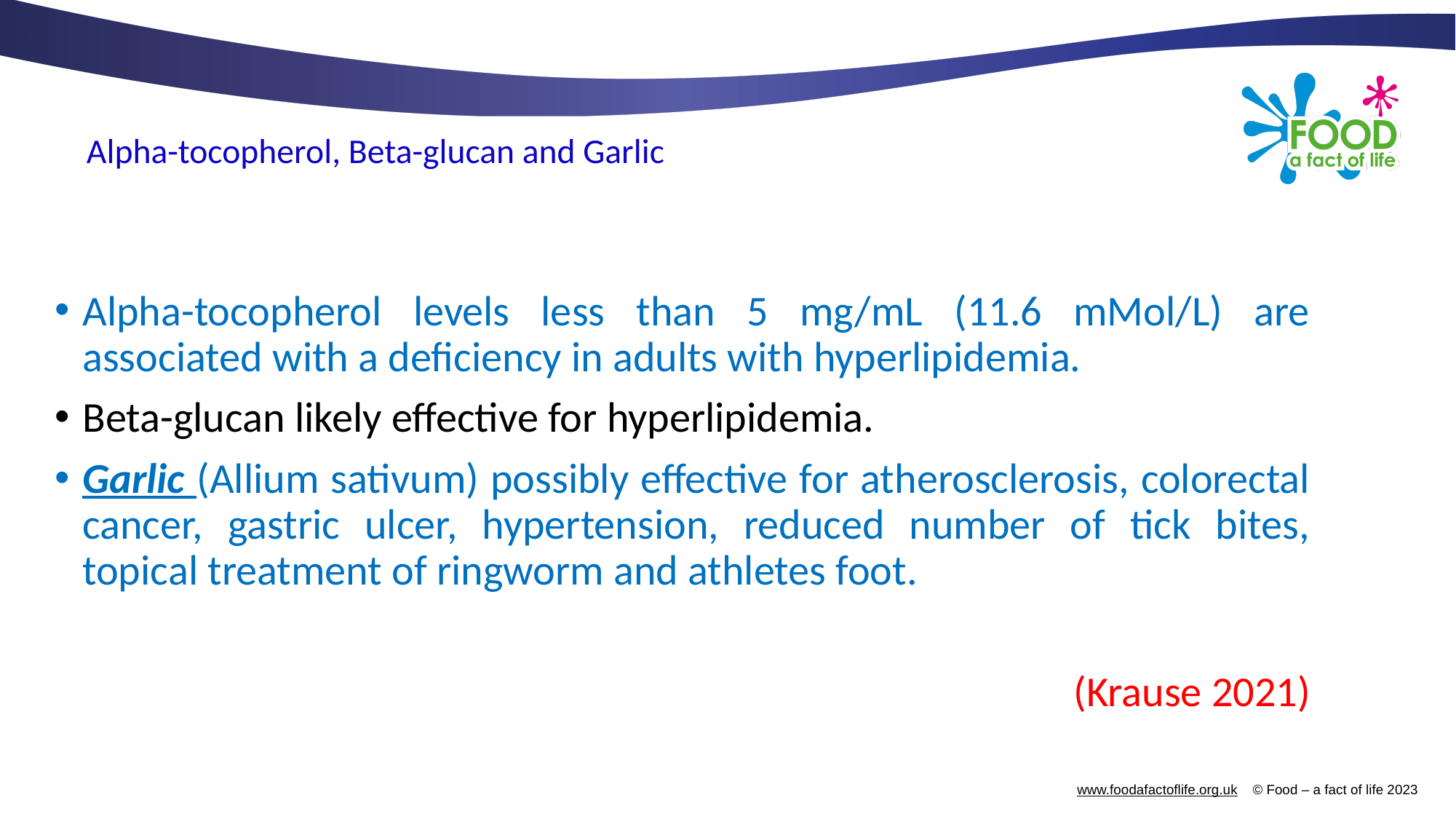

# Alpha-tocopherol, Beta-glucan and Garlic
Alpha-tocopherol levels less than 5 mg/mL (11.6 mMol/L) are associated with a deficiency in adults with hyperlipidemia.
Beta-glucan likely effective for hyperlipidemia.
Garlic (Allium sativum) possibly effective for atherosclerosis, colorectal cancer, gastric ulcer, hypertension, reduced number of tick bites, topical treatment of ringworm and athletes foot.

(Krause 2021)